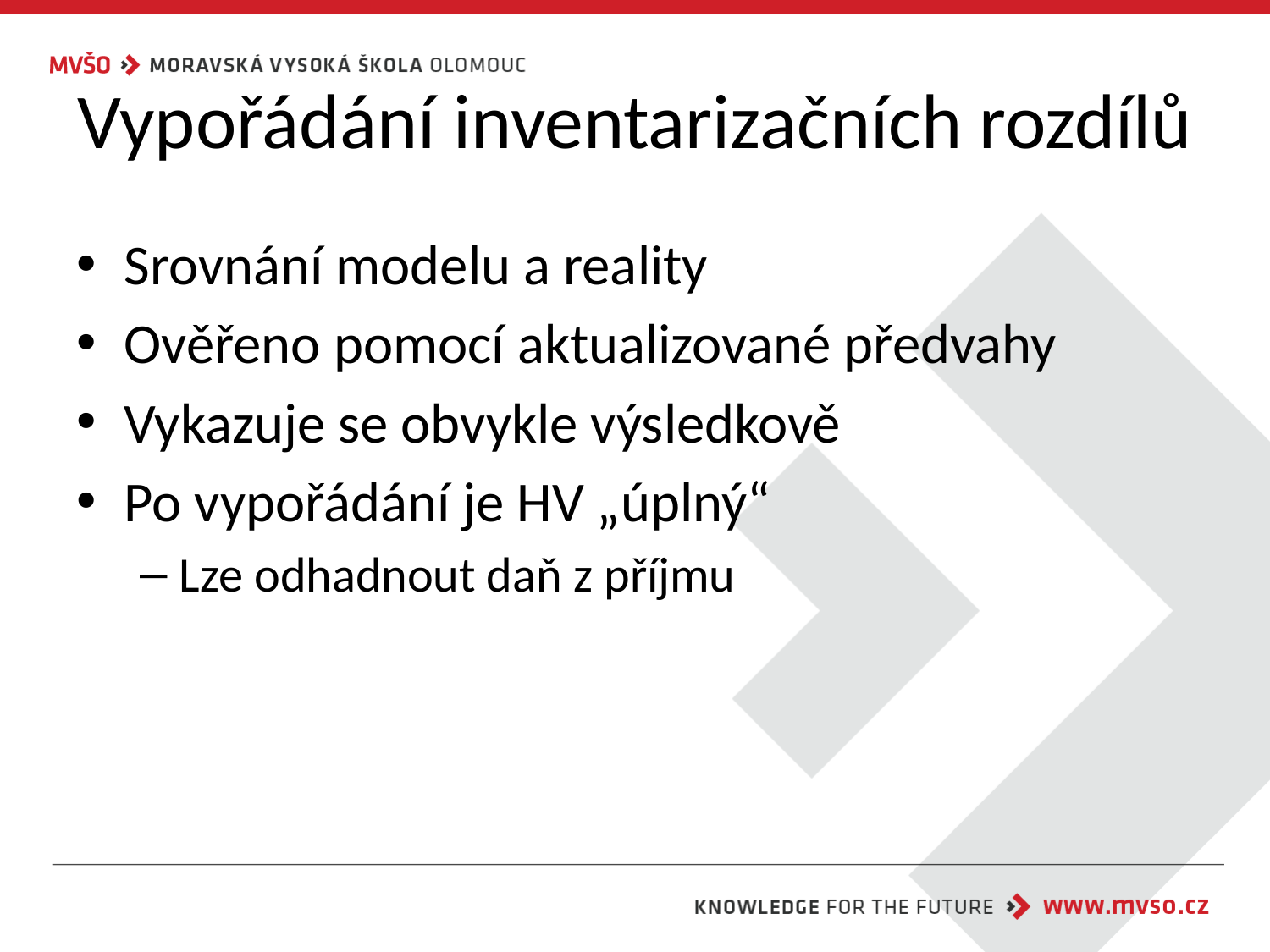

# Vypořádání inventarizačních rozdílů
Srovnání modelu a reality
Ověřeno pomocí aktualizované předvahy
Vykazuje se obvykle výsledkově
Po vypořádání je HV „úplný“
Lze odhadnout daň z příjmu